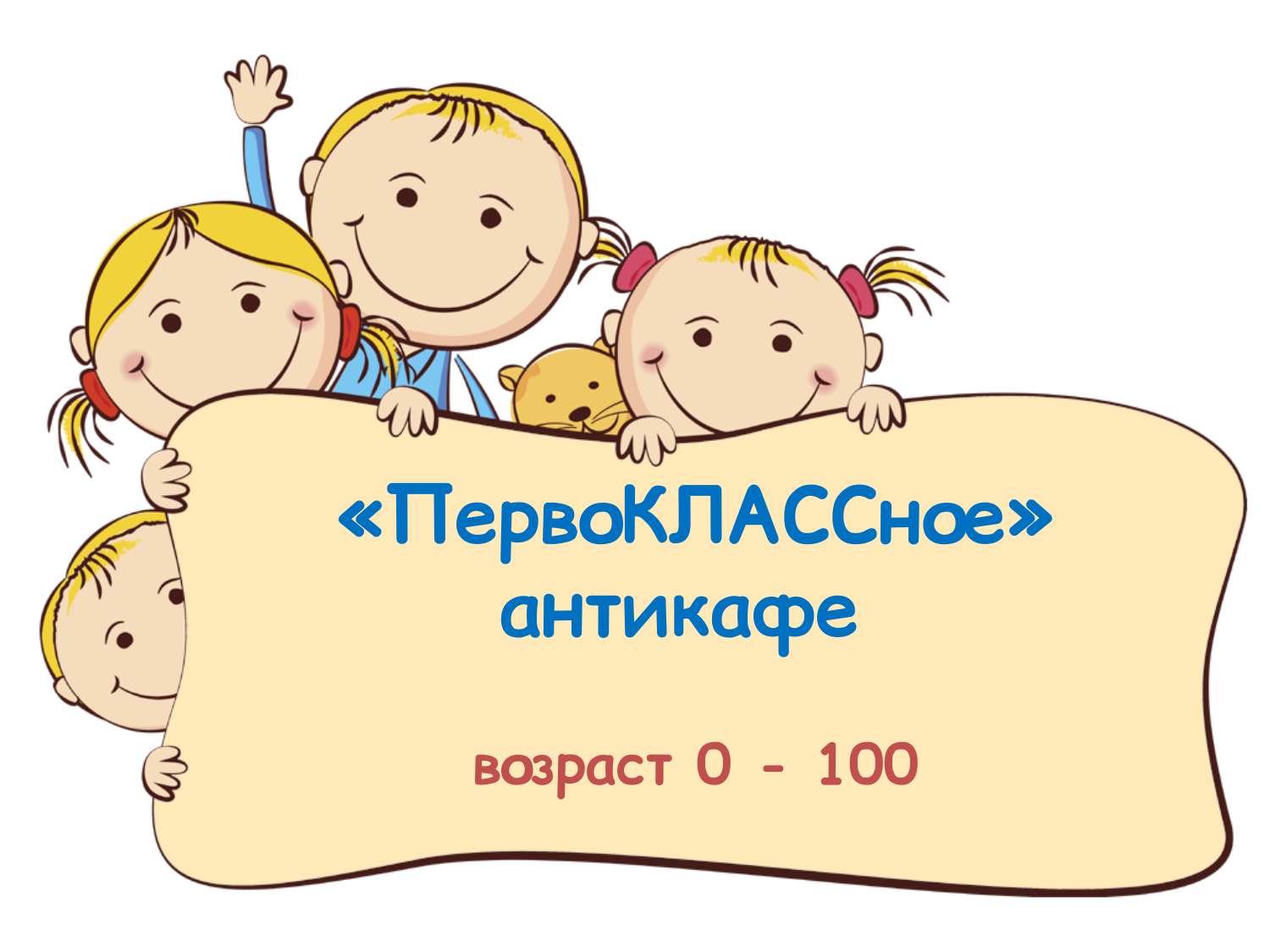

# «ПервоКЛАССное» антикафе возраст 0 - 100